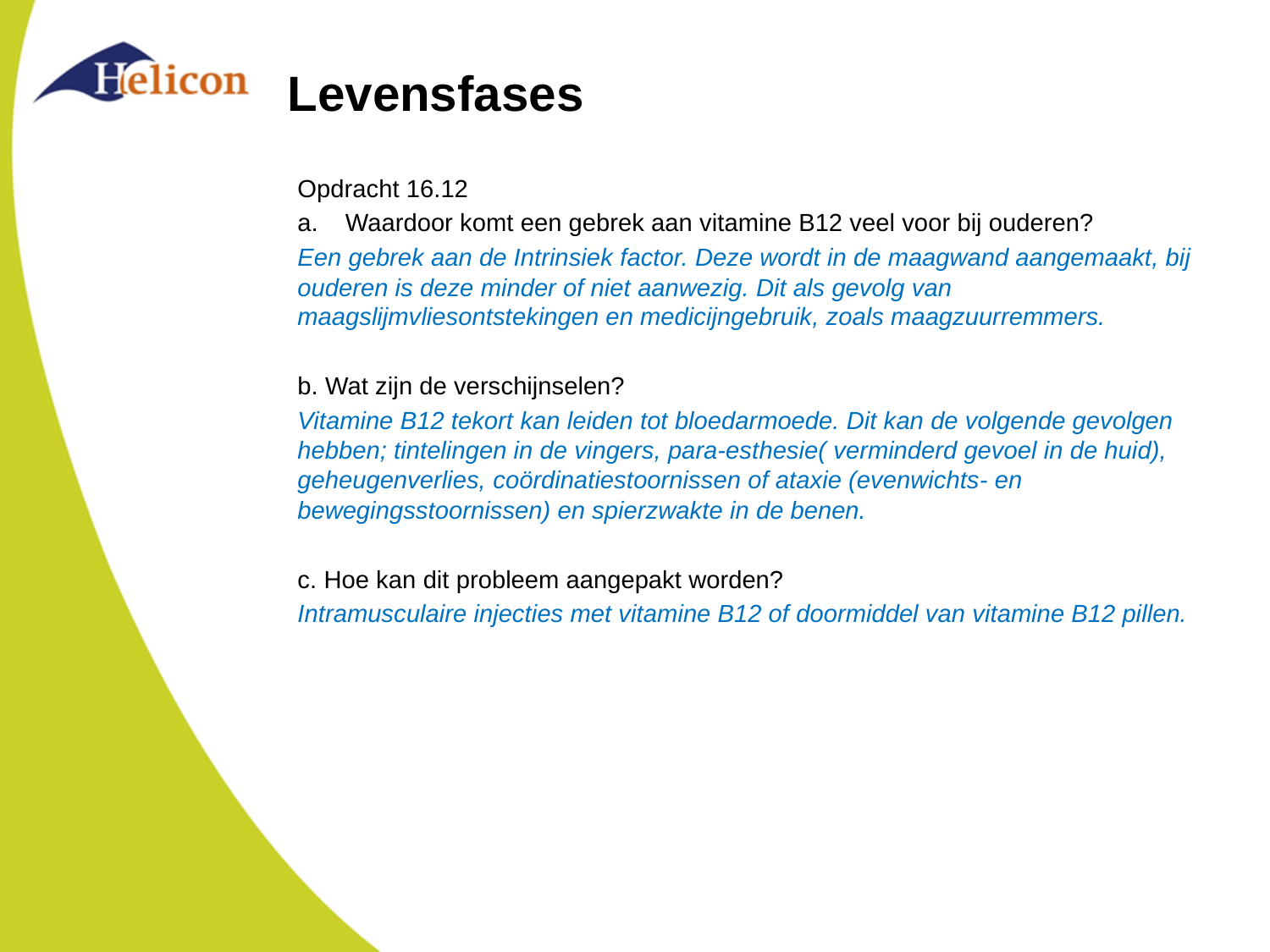

# Levensfases
Opdracht 16.12
Waardoor komt een gebrek aan vitamine B12 veel voor bij ouderen?
Een gebrek aan de Intrinsiek factor. Deze wordt in de maagwand aangemaakt, bij ouderen is deze minder of niet aanwezig. Dit als gevolg van maagslijmvliesontstekingen en medicijngebruik, zoals maagzuurremmers.

b. Wat zijn de verschijnselen?
Vitamine B12 tekort kan leiden tot bloedarmoede. Dit kan de volgende gevolgen hebben; tintelingen in de vingers, para-esthesie( verminderd gevoel in de huid), geheugenverlies, coördinatiestoornissen of ataxie (evenwichts- en bewegingsstoornissen) en spierzwakte in de benen.

c. Hoe kan dit probleem aangepakt worden?
Intramusculaire injecties met vitamine B12 of doormiddel van vitamine B12 pillen.